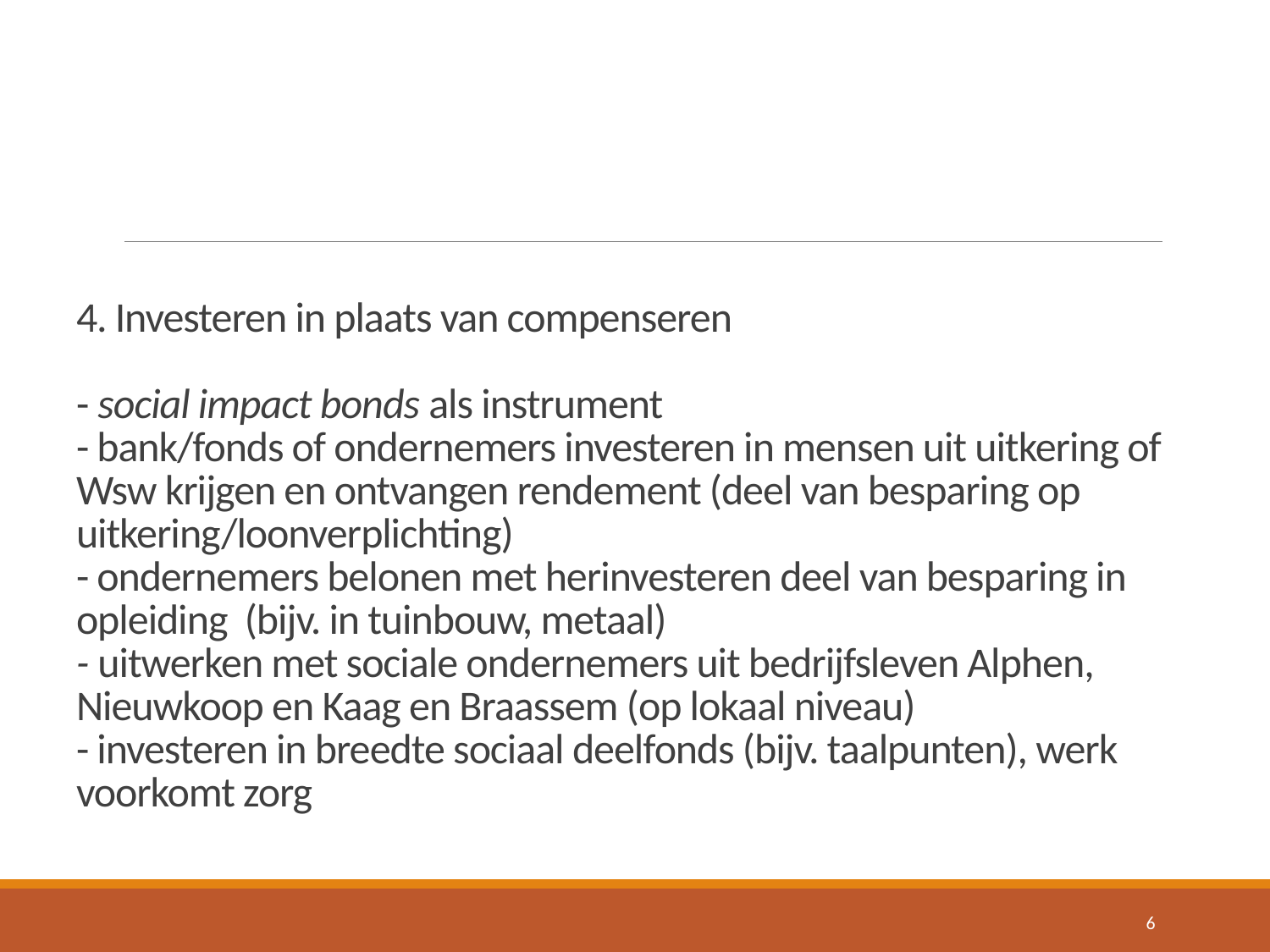

# 4. Investeren in plaats van compenseren - social impact bonds als instrument - bank/fonds of ondernemers investeren in mensen uit uitkering of Wsw krijgen en ontvangen rendement (deel van besparing op uitkering/loonverplichting) - ondernemers belonen met herinvesteren deel van besparing in opleiding  (bijv. in tuinbouw, metaal) - uitwerken met sociale ondernemers uit bedrijfsleven Alphen, Nieuwkoop en Kaag en Braassem (op lokaal niveau) - investeren in breedte sociaal deelfonds (bijv. taalpunten), werk voorkomt zorg
6